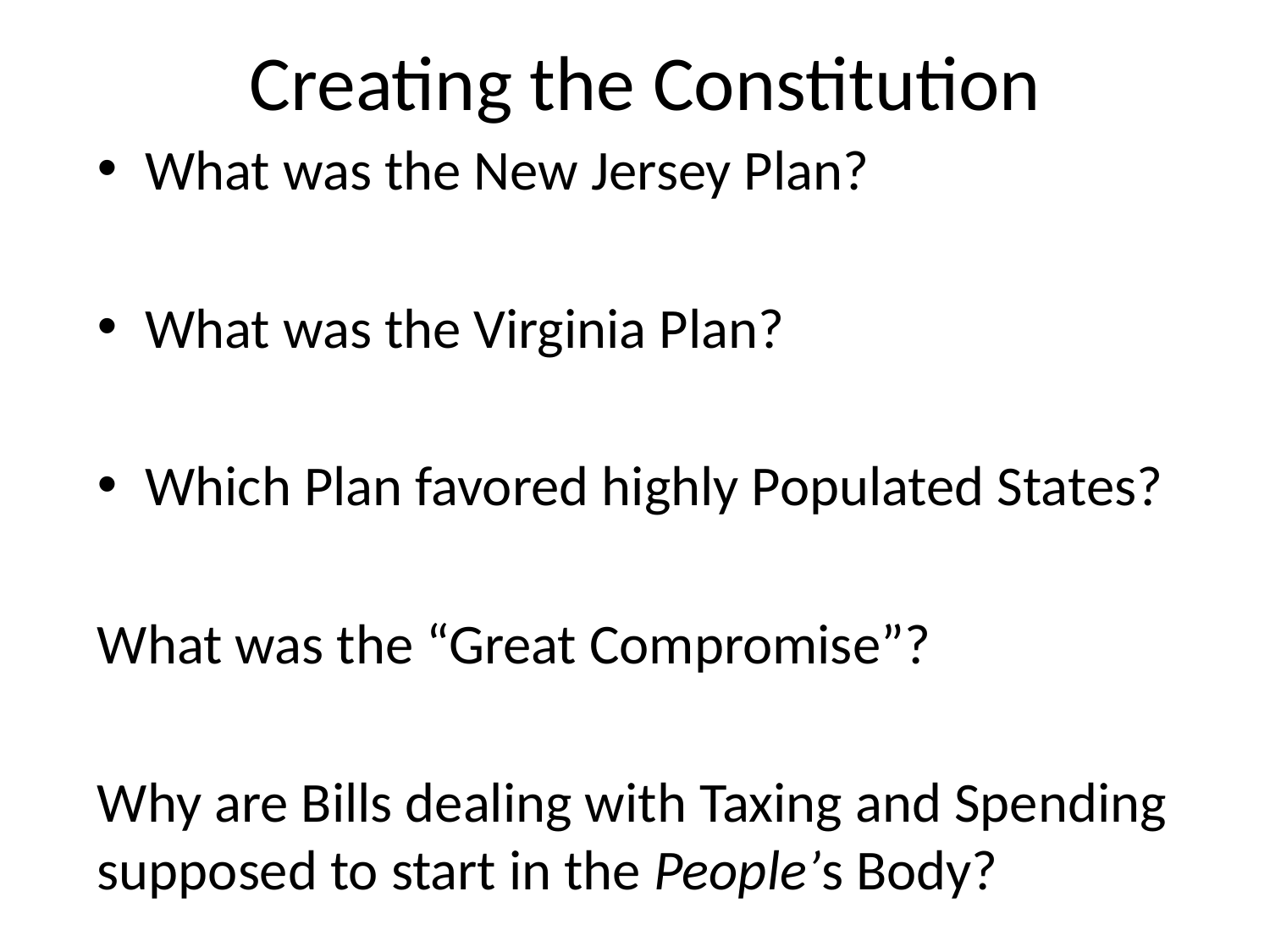

# Creating the Constitution
What was the New Jersey Plan?

What was the Virginia Plan?

Which Plan favored highly Populated States?

What was the “Great Compromise”?

Why are Bills dealing with Taxing and Spending supposed to start in the People’s Body?